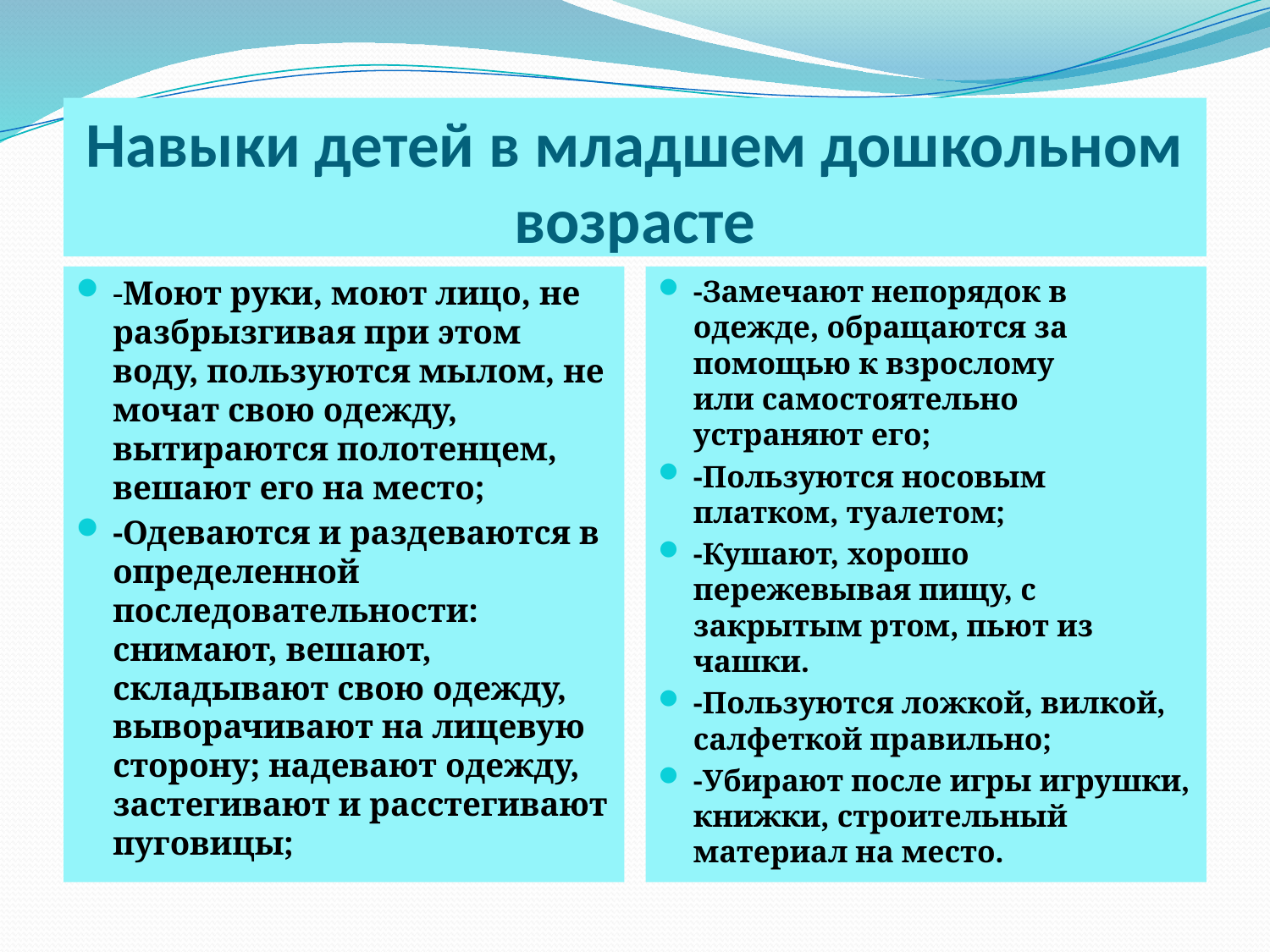

# Навыки детей в младшем дошкольном возрасте
-Моют руки, моют лицо, не разбрызгивая при этом воду, пользуются мылом, не мочат свою одежду, вытираются полотенцем, вешают его на место;
-Одеваются и раздеваются в определенной последовательности: снимают, вешают, складывают свою одежду, выворачивают на лицевую сторону; надевают одежду, застегивают и расстегивают пуговицы;

-Замечают непорядок в одежде, обращаются за помощью к взрослому или самостоятельно устраняют его;
-Пользуются носовым платком, туалетом;
-Кушают, хорошо пережевывая пищу, с закрытым ртом, пьют из чашки.
-Пользуются ложкой, вилкой, салфеткой правильно;
-Убирают после игры игрушки, книжки, строительный материал на место.